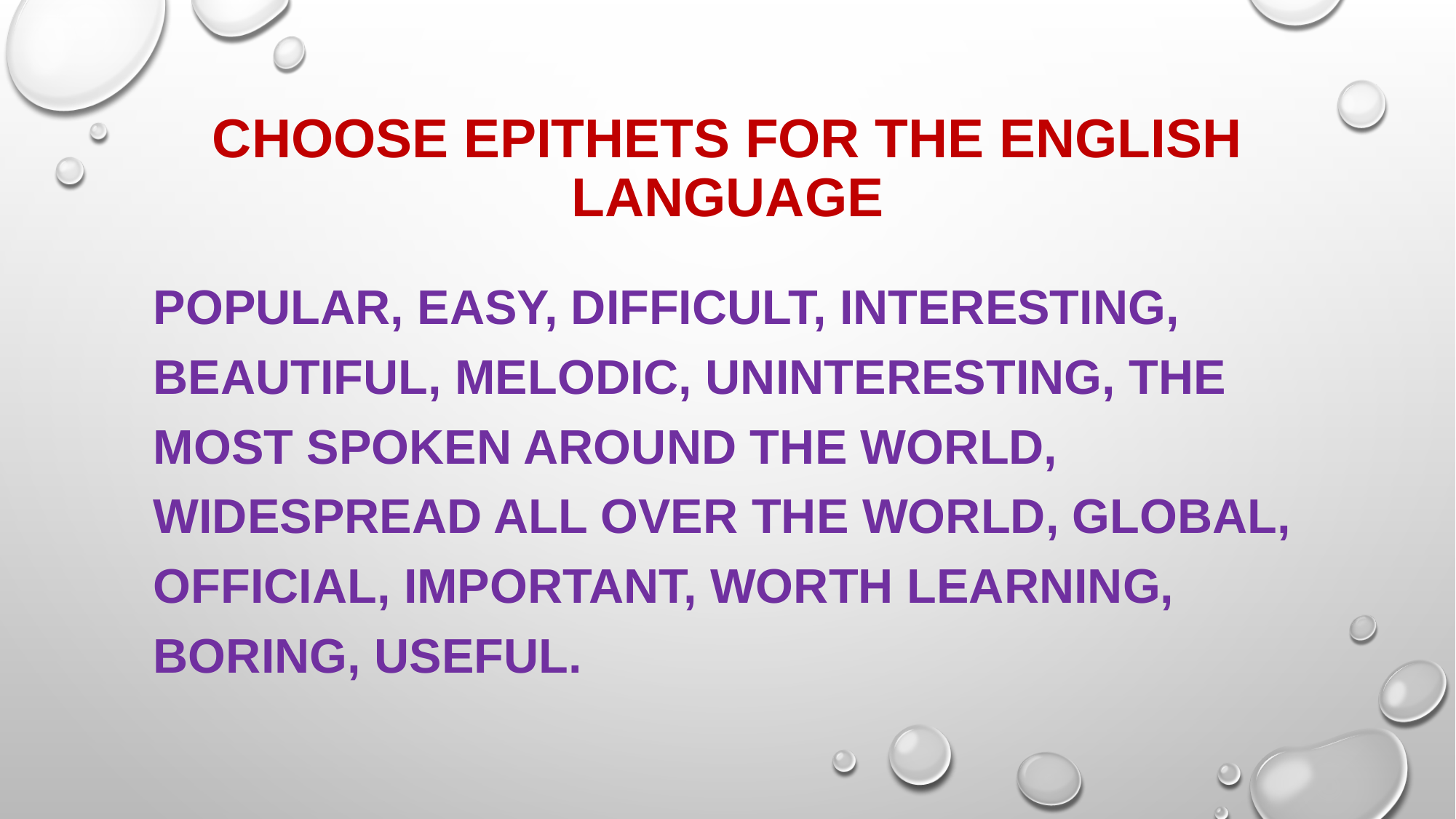

# Choose epithets for the English language
popular, easy, difficult, interesting, beautiful, melodic, uninteresting, The most spoken around the world, widespread all over the world, global, official, important, worth learning, boring, useful.